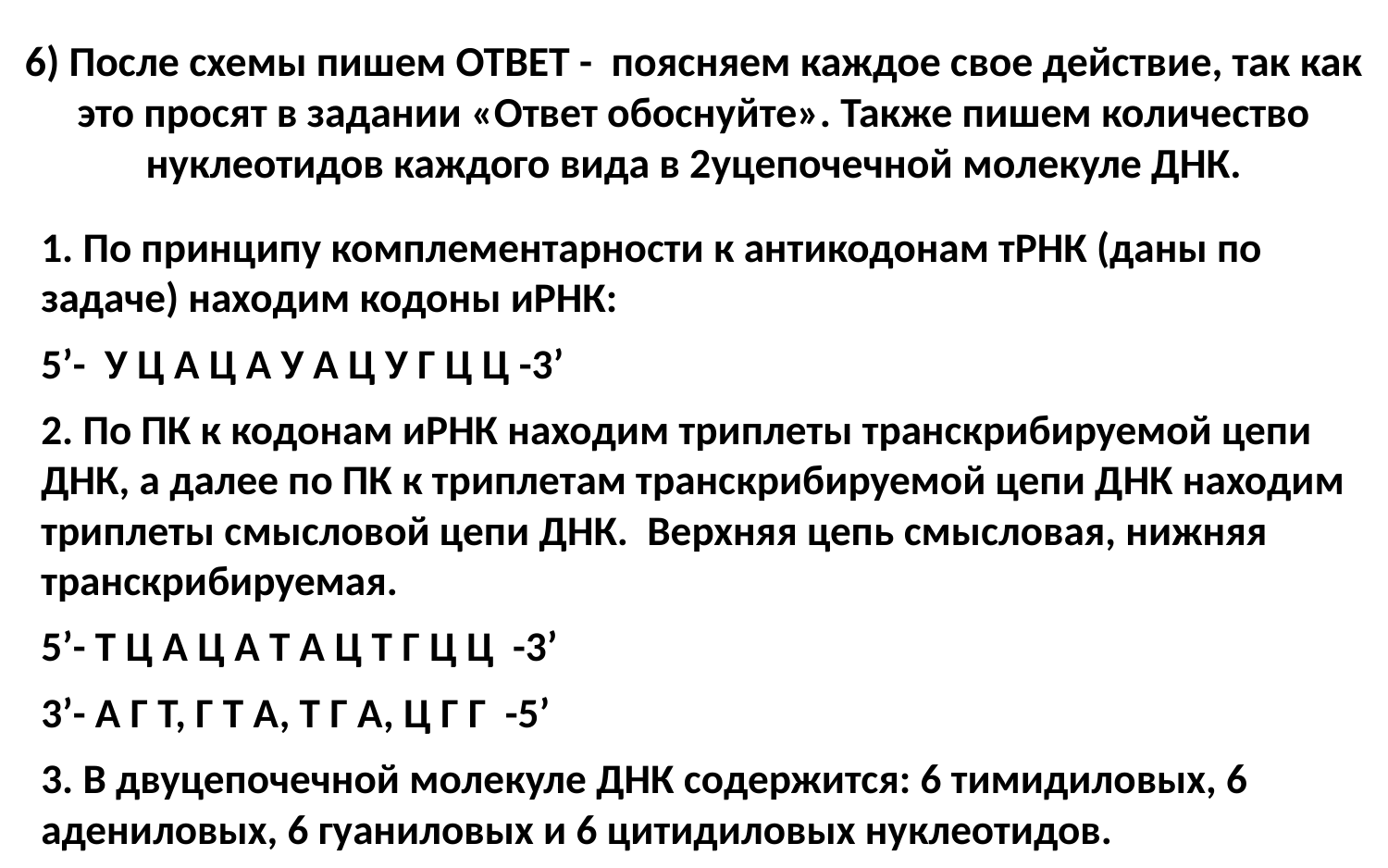

# 6) После схемы пишем ОТВЕТ -  поясняем каждое свое действие, так как это просят в задании «Ответ обоснуйте». Также пишем количество нуклеотидов каждого вида в 2уцепочечной молекуле ДНК.
1. По принципу комплементарности к антикодонам тРНК (даны по задаче) находим кодоны иРНК:
5’-  У Ц А Ц А У А Ц У Г Ц Ц -3’
2. По ПК к кодонам иРНК находим триплеты транскрибируемой цепи ДНК, а далее по ПК к триплетам транскрибируемой цепи ДНК находим триплеты смысловой цепи ДНК.  Верхняя цепь смысловая, нижняя транскрибируемая.
5’- Т Ц А Ц А Т А Ц Т Г Ц Ц  -3’
3’- А Г Т, Г Т А, Т Г А, Ц Г Г  -5’
3. В двуцепочечной молекуле ДНК содержится: 6 тимидиловых, 6 адениловых, 6 гуаниловых и 6 цитидиловых нуклеотидов.